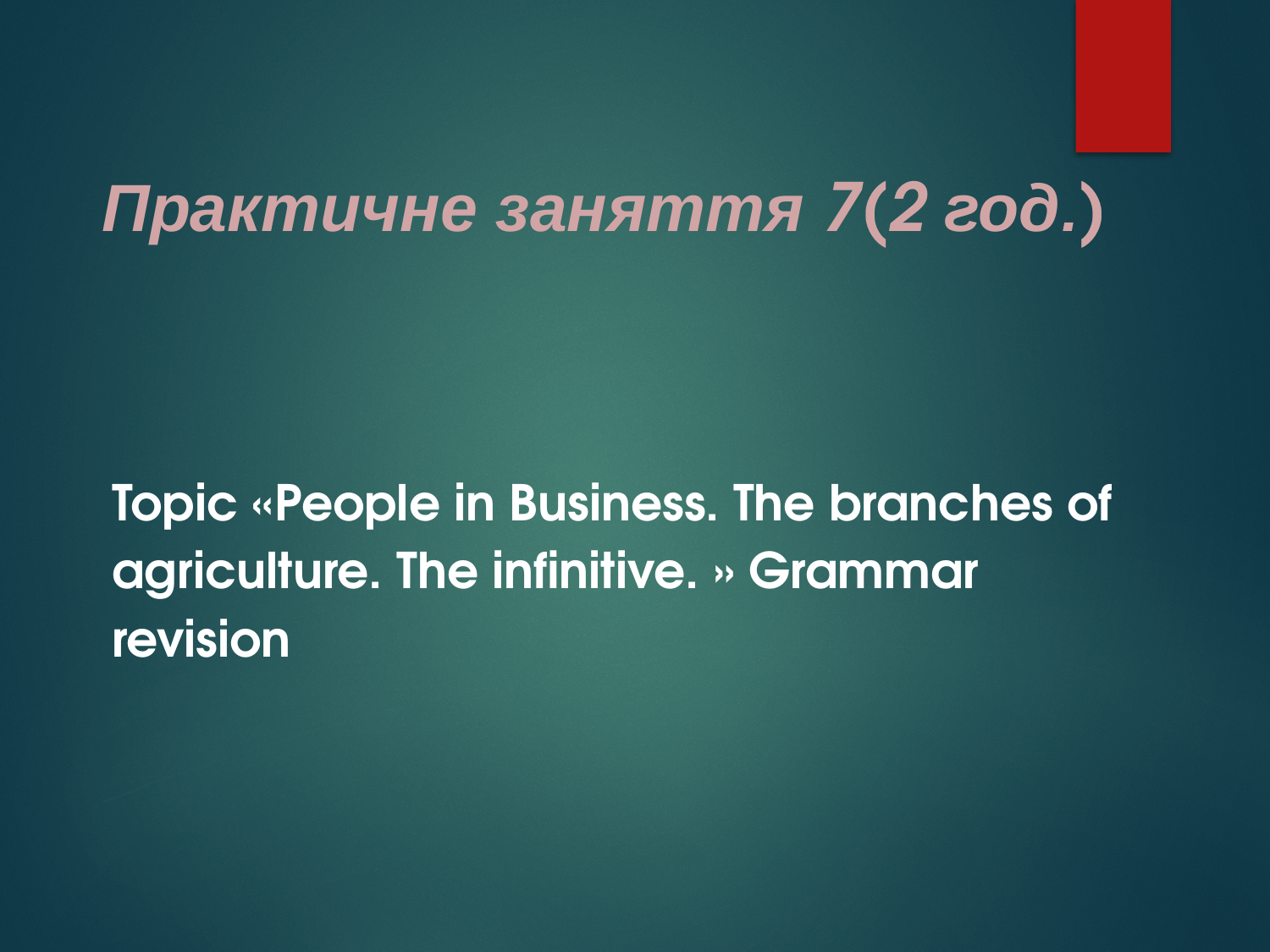

# Практичне заняття 7(2 год.)
Topic «People in Business. The branches of agriculture. The infinitive. » Grammar revision